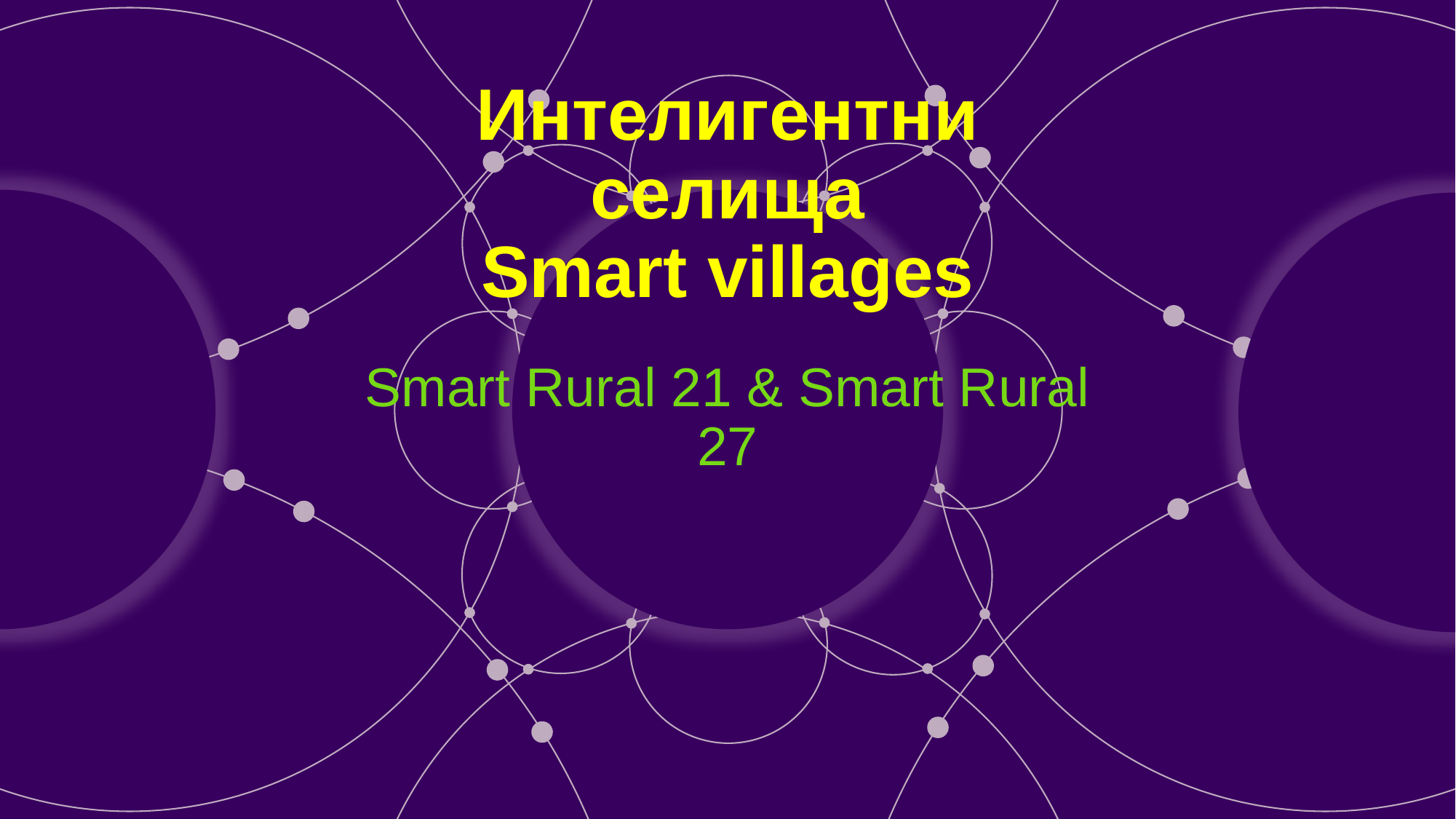

# Интелигентни селища Smart villages
Smart Rural 21 & Smart Rural 27